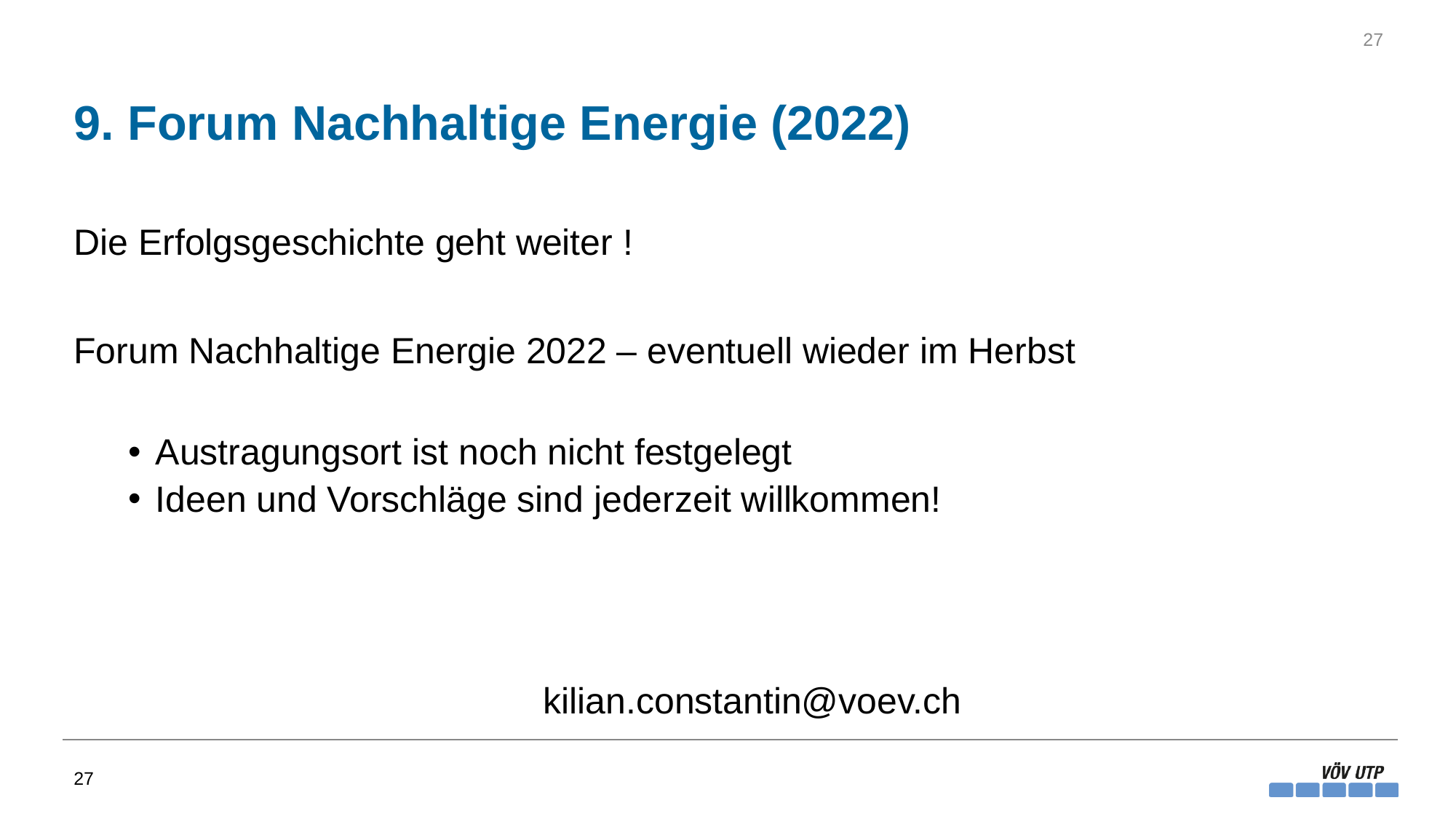

27
# 9. Forum Nachhaltige Energie (2022)
Die Erfolgsgeschichte geht weiter !

Forum Nachhaltige Energie 2022 – eventuell wieder im Herbst

Austragungsort ist noch nicht festgelegt
Ideen und Vorschläge sind jederzeit willkommen!

kilian.constantin@voev.ch